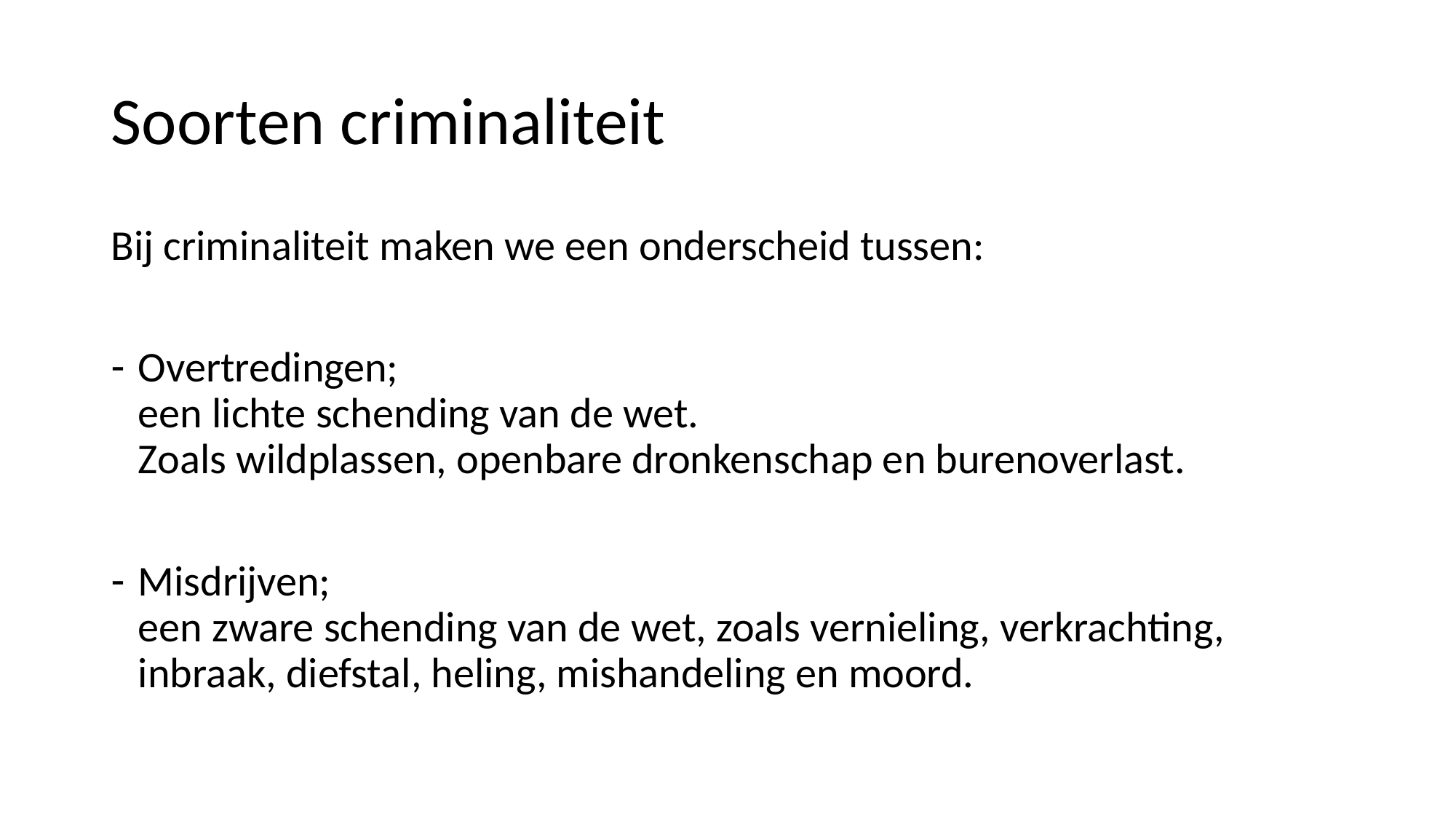

# Soorten criminaliteit
Bij criminaliteit maken we een onderscheid tussen:

Overtredingen;
een lichte schending van de wet.
Zoals wildplassen, openbare dronkenschap en burenoverlast.

Misdrijven;
een zware schending van de wet, zoals vernieling, verkrachting, inbraak, diefstal, heling, mishandeling en moord.